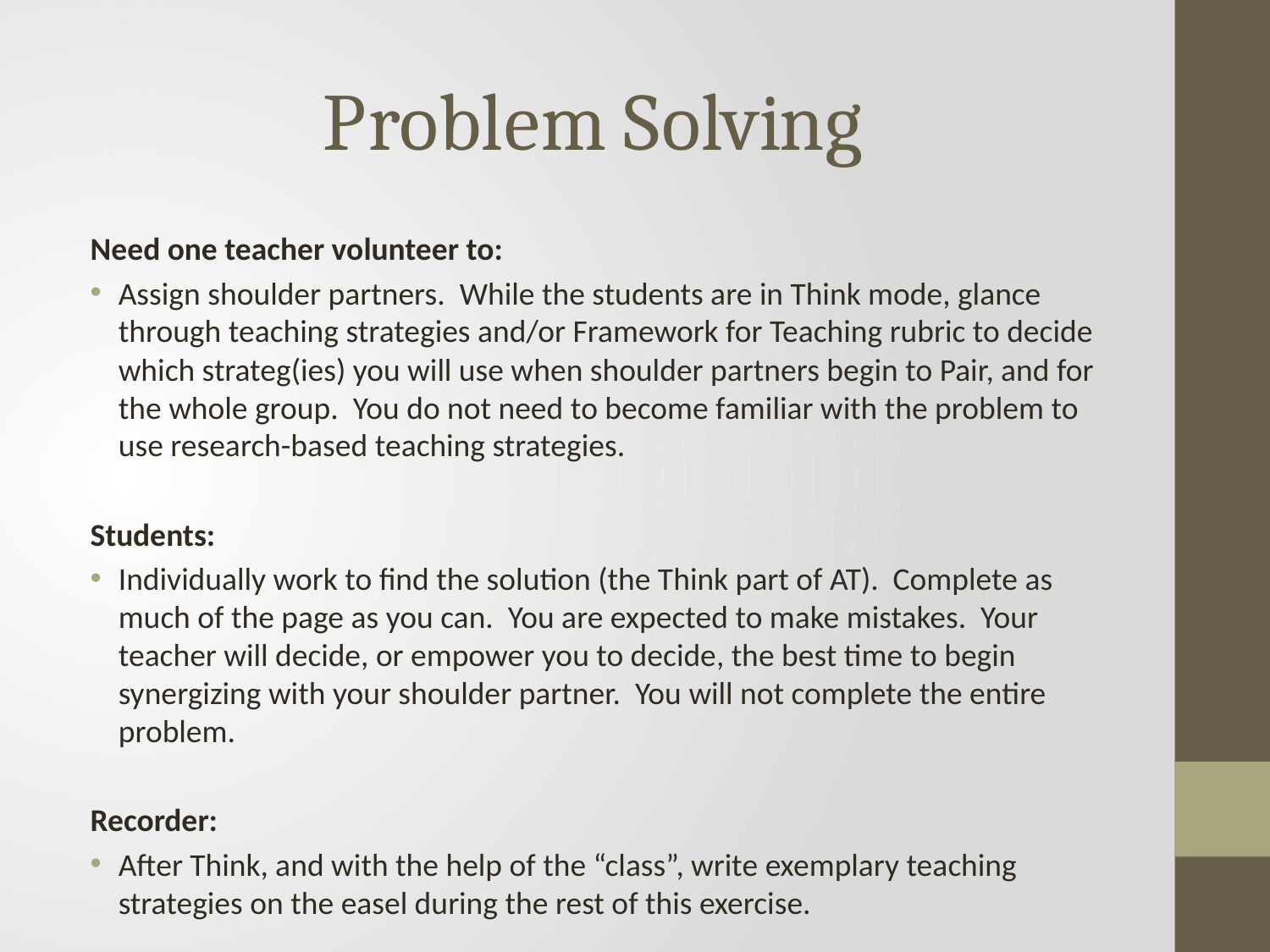

# Problem Solving
Need one teacher volunteer to:
Assign shoulder partners.  While the students are in Think mode, glance through teaching strategies and/or Framework for Teaching rubric to decide which strateg(ies) you will use when shoulder partners begin to Pair, and for the whole group.  You do not need to become familiar with the problem to use research-based teaching strategies.

Students:
Individually work to find the solution (the Think part of AT).  Complete as much of the page as you can.  You are expected to make mistakes.  Your teacher will decide, or empower you to decide, the best time to begin synergizing with your shoulder partner.  You will not complete the entire problem.

Recorder:
After Think, and with the help of the “class”, write exemplary teaching strategies on the easel during the rest of this exercise.